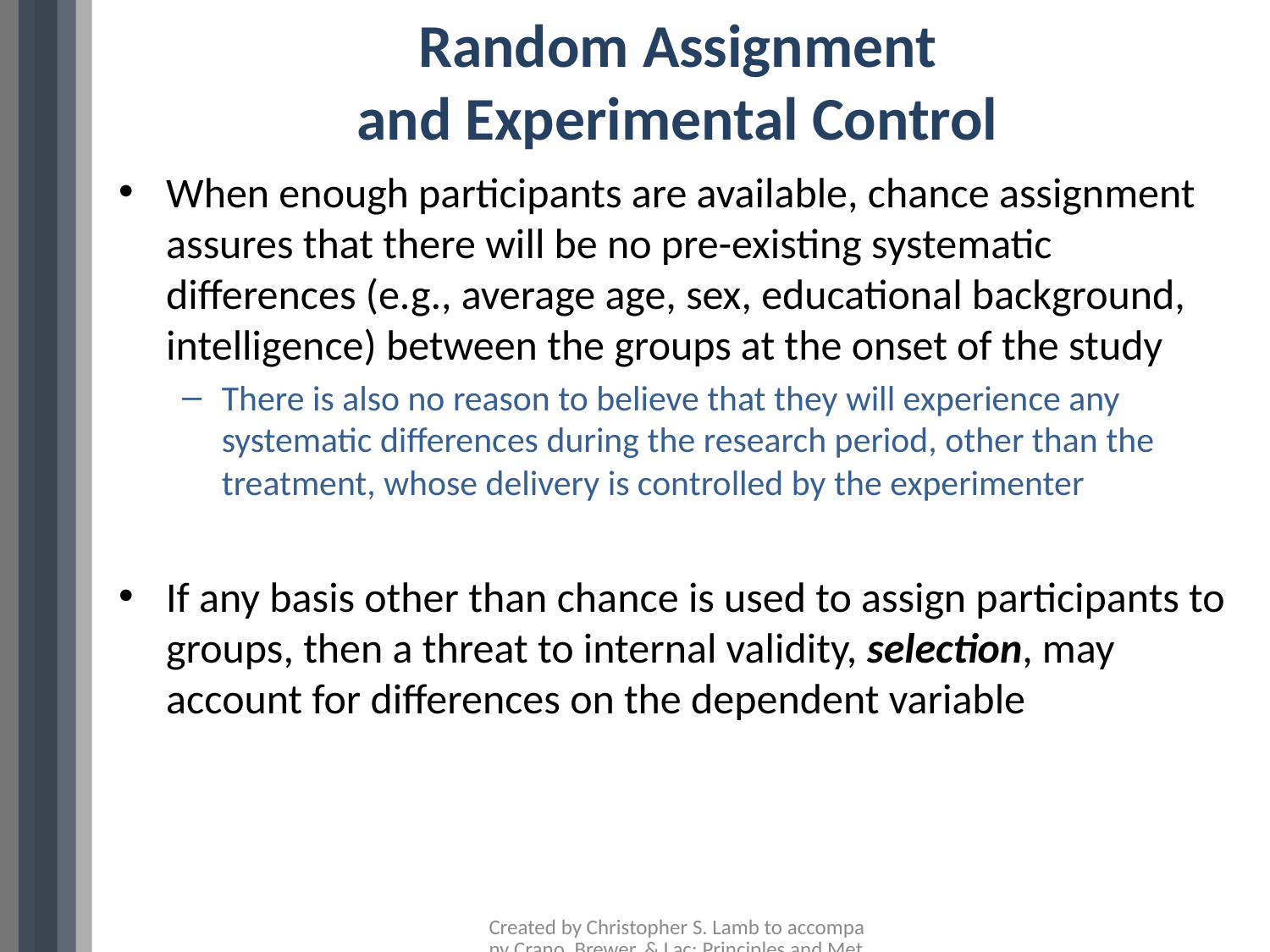

# Random Assignment and Experimental Control
When enough participants are available, chance assignment assures that there will be no pre-existing systematic differences (e.g., average age, sex, educational background, intelligence) between the groups at the onset of the study
There is also no reason to believe that they will experience any systematic differences during the research period, other than the treatment, whose delivery is controlled by the experimenter

If any basis other than chance is used to assign participants to groups, then a threat to internal validity, selection, may account for differences on the dependent variable
Created by Christopher S. Lamb to accompany Crano, Brewer, & Lac: Principles and Methods of Social Research, 3rd Edition, 2015, Routledge/Taylor & Francis